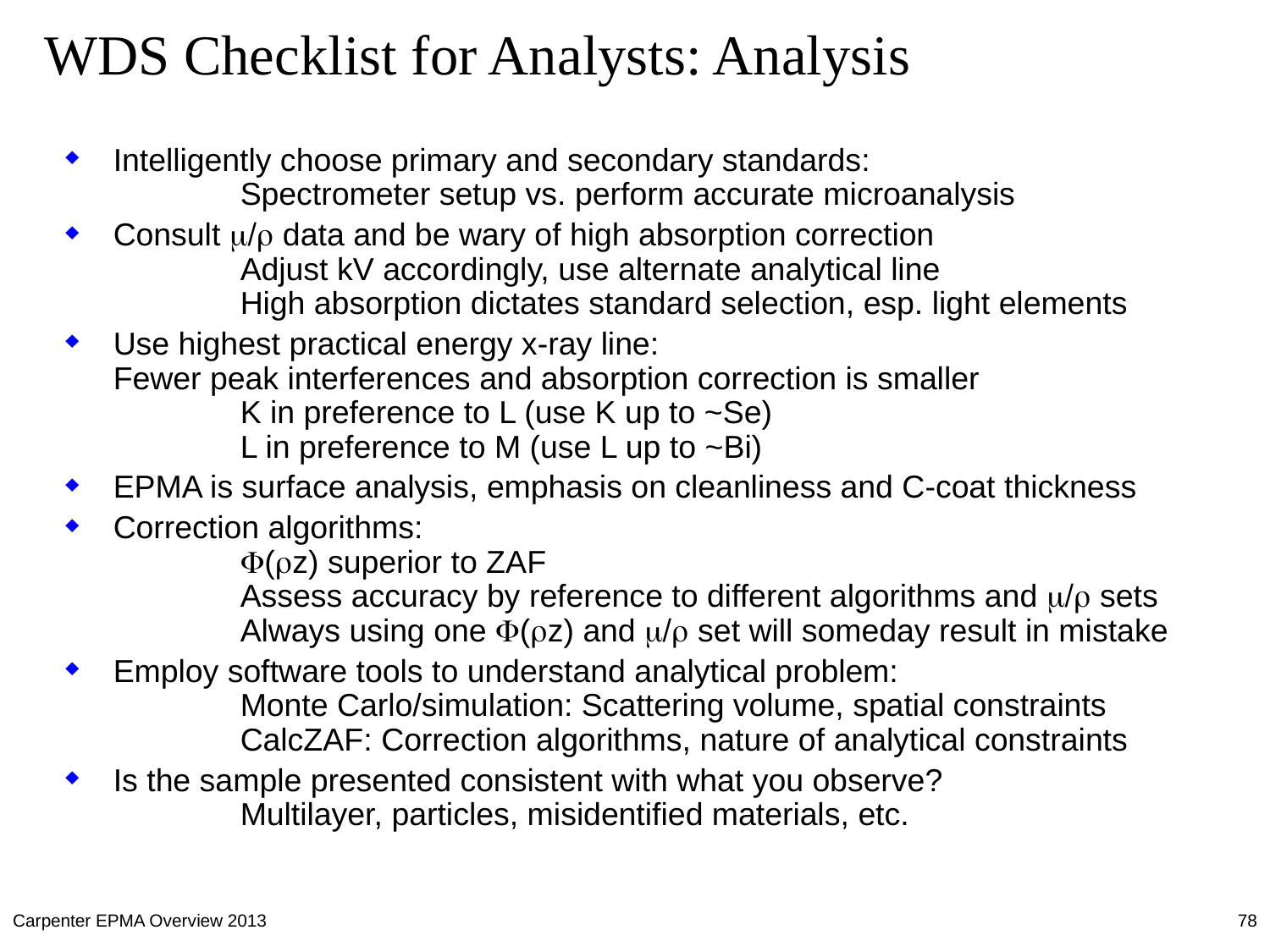

# WDS Checklist for Analysts: Analysis
Intelligently choose primary and secondary standards:
	Spectrometer setup vs. perform accurate microanalysis
Consult μ/ρ data and be wary of high absorption correction
	Adjust kV accordingly, use alternate analytical line
	High absorption dictates standard selection, esp. light elements
Use highest practical energy x-ray line:
Fewer peak interferences and absorption correction is smaller
	K in preference to L (use K up to ~Se)
	L in preference to M (use L up to ~Bi)
EPMA is surface analysis, emphasis on cleanliness and C-coat thickness
Correction algorithms:
	Φ(ρz) superior to ZAF
	Assess accuracy by reference to different algorithms and μ/ρ sets
	Always using one Φ(ρz) and μ/ρ set will someday result in mistake
Employ software tools to understand analytical problem:
	Monte Carlo/simulation: Scattering volume, spatial constraints
	CalcZAF: Correction algorithms, nature of analytical constraints
Is the sample presented consistent with what you observe?
	Multilayer, particles, misidentified materials, etc.
Carpenter EPMA Overview 2013
78